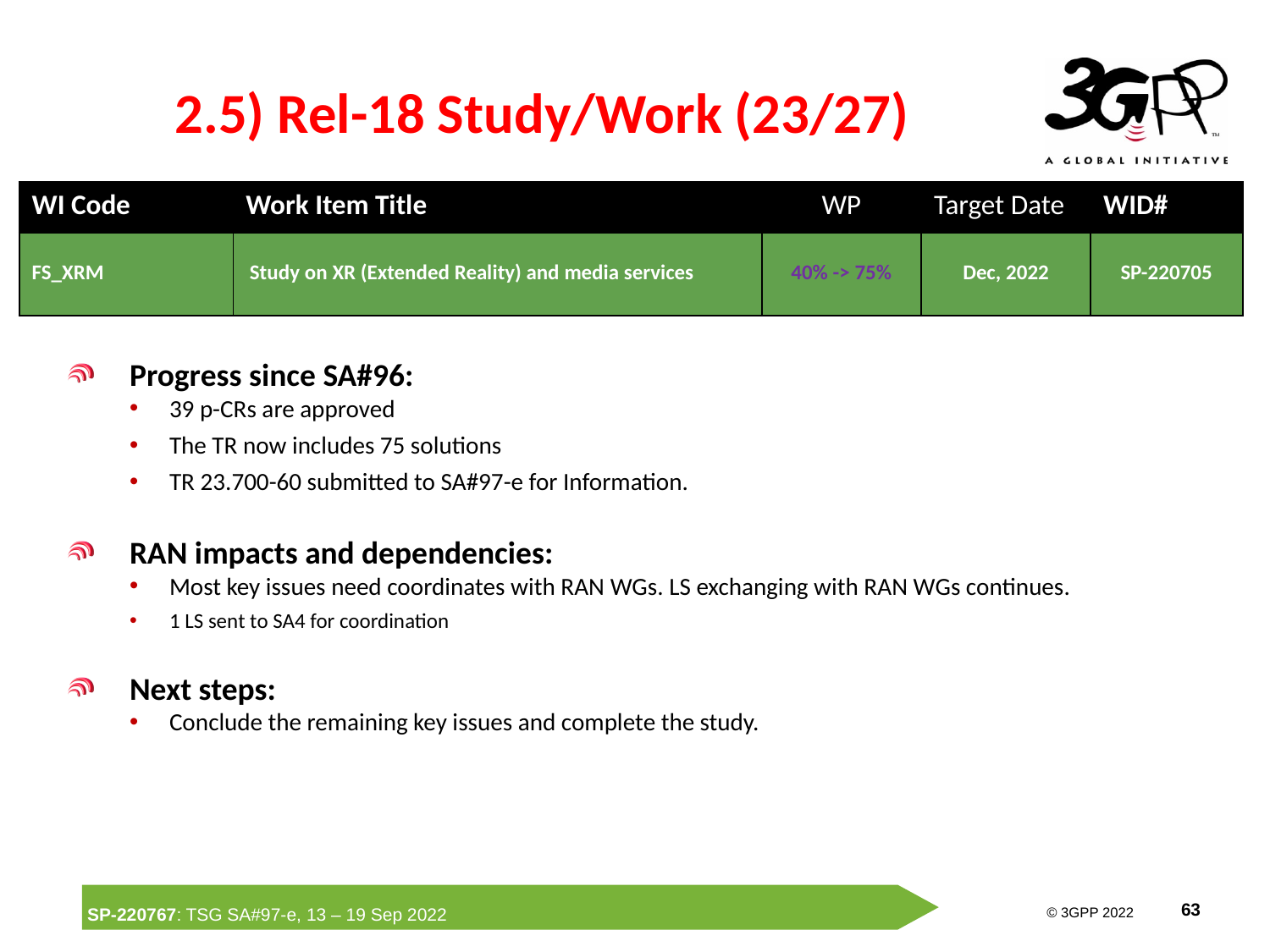

# 2.5) Rel-18 Study/Work (23/27)
| WI Code | Work Item Title | WP | Target Date | WID# |
| --- | --- | --- | --- | --- |
| FS\_XRM | Study on XR (Extended Reality) and media services | 40% -> 75% | Dec, 2022 | SP-220705 |
Progress since SA#96:
39 p-CRs are approved
The TR now includes 75 solutions
TR 23.700-60 submitted to SA#97-e for Information.

RAN impacts and dependencies:
Most key issues need coordinates with RAN WGs. LS exchanging with RAN WGs continues.
1 LS sent to SA4 for coordination

Next steps:
Conclude the remaining key issues and complete the study.